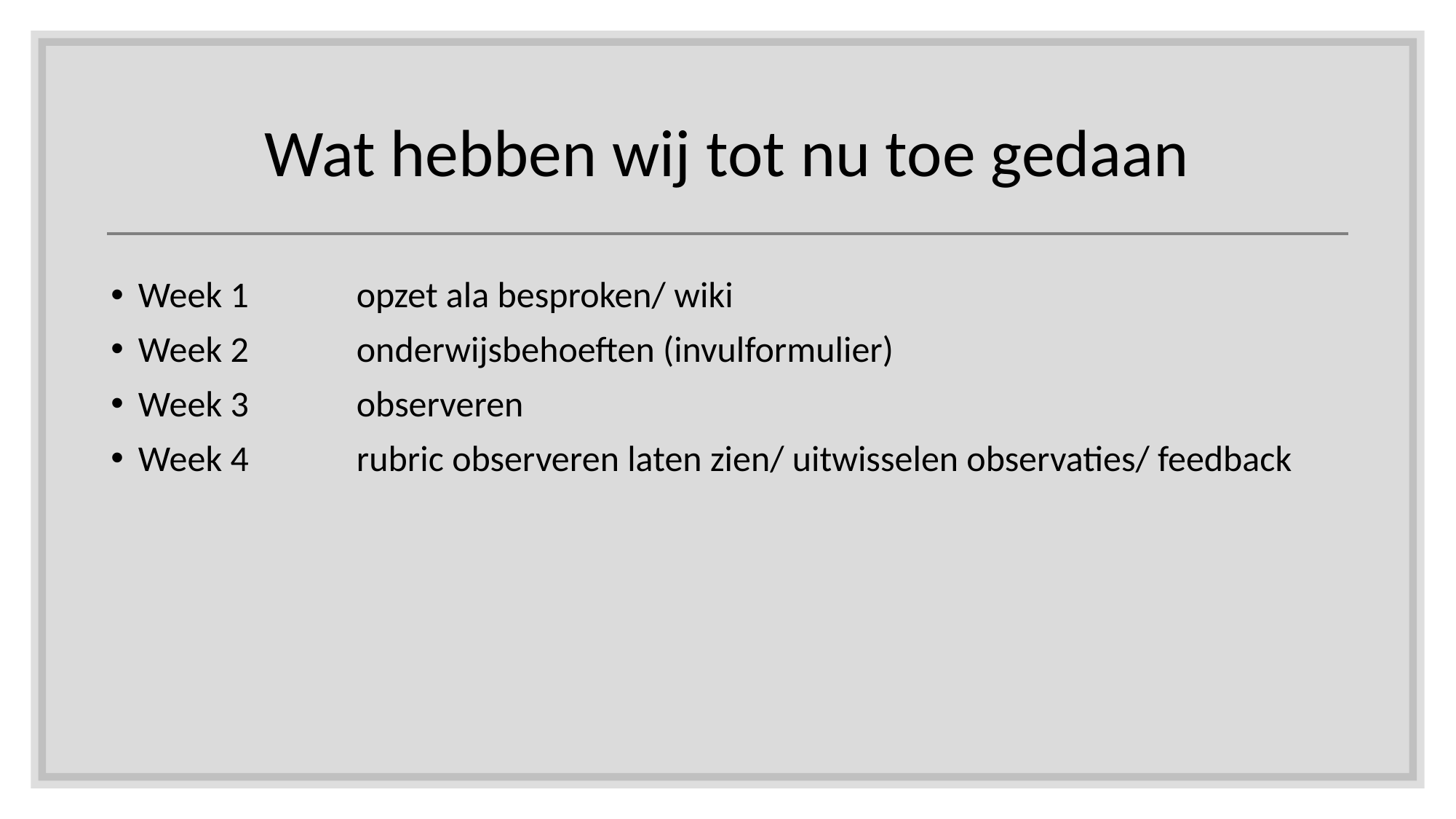

# Wat hebben wij tot nu toe gedaan
Week 1	opzet ala besproken/ wiki
Week 2	onderwijsbehoeften (invulformulier)
Week 3	observeren
Week 4	rubric observeren laten zien/ uitwisselen observaties/ feedback